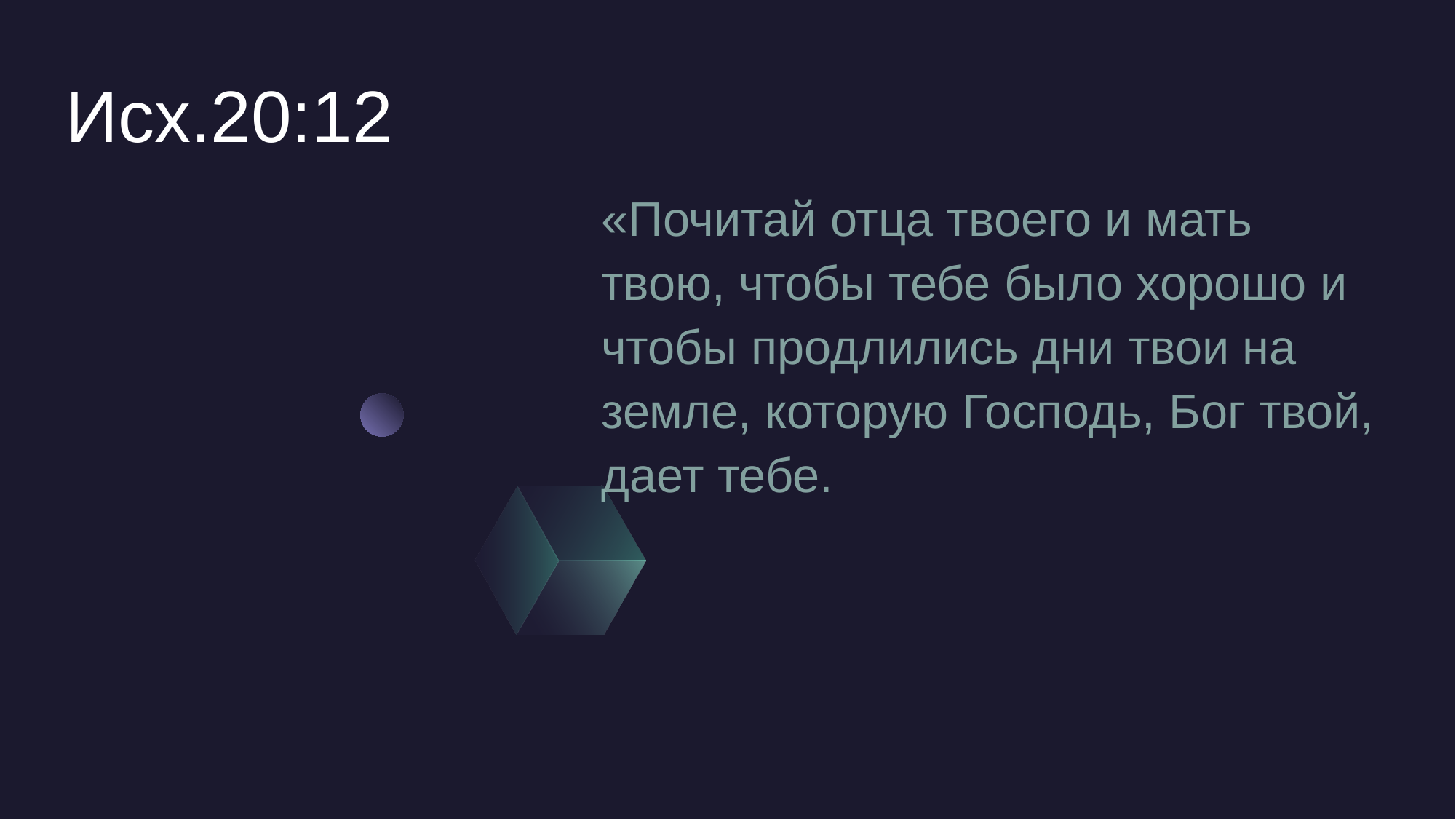

# Исх.20:12
«Почитай отца твоего и мать твою, чтобы тебе было хорошо и чтобы продлились дни твои на земле, которую Господь, Бог твой, дает тебе.